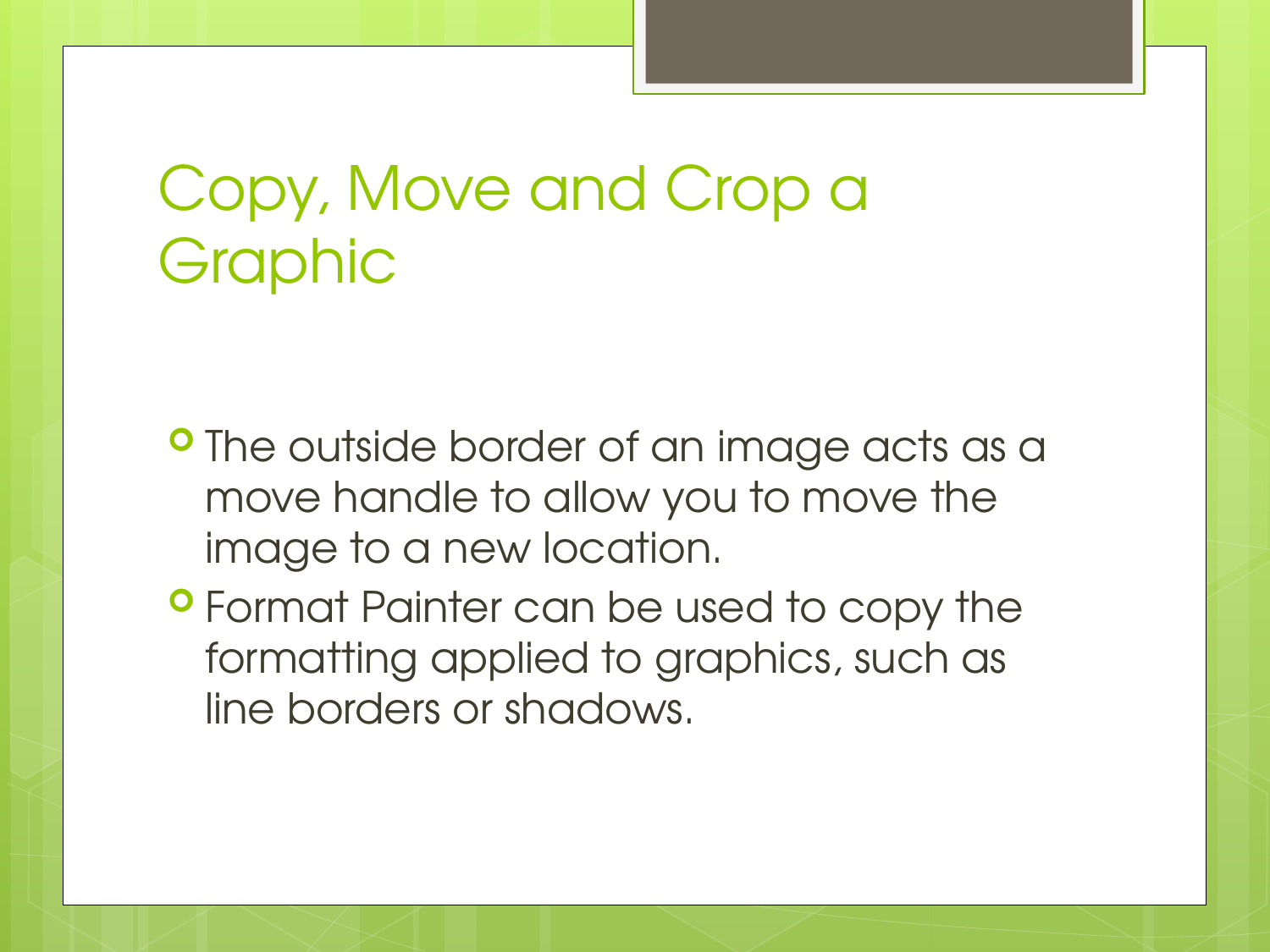

# Copy, Move and Crop a Graphic
The outside border of an image acts as a move handle to allow you to move the image to a new location.
Format Painter can be used to copy the formatting applied to graphics, such as line borders or shadows.